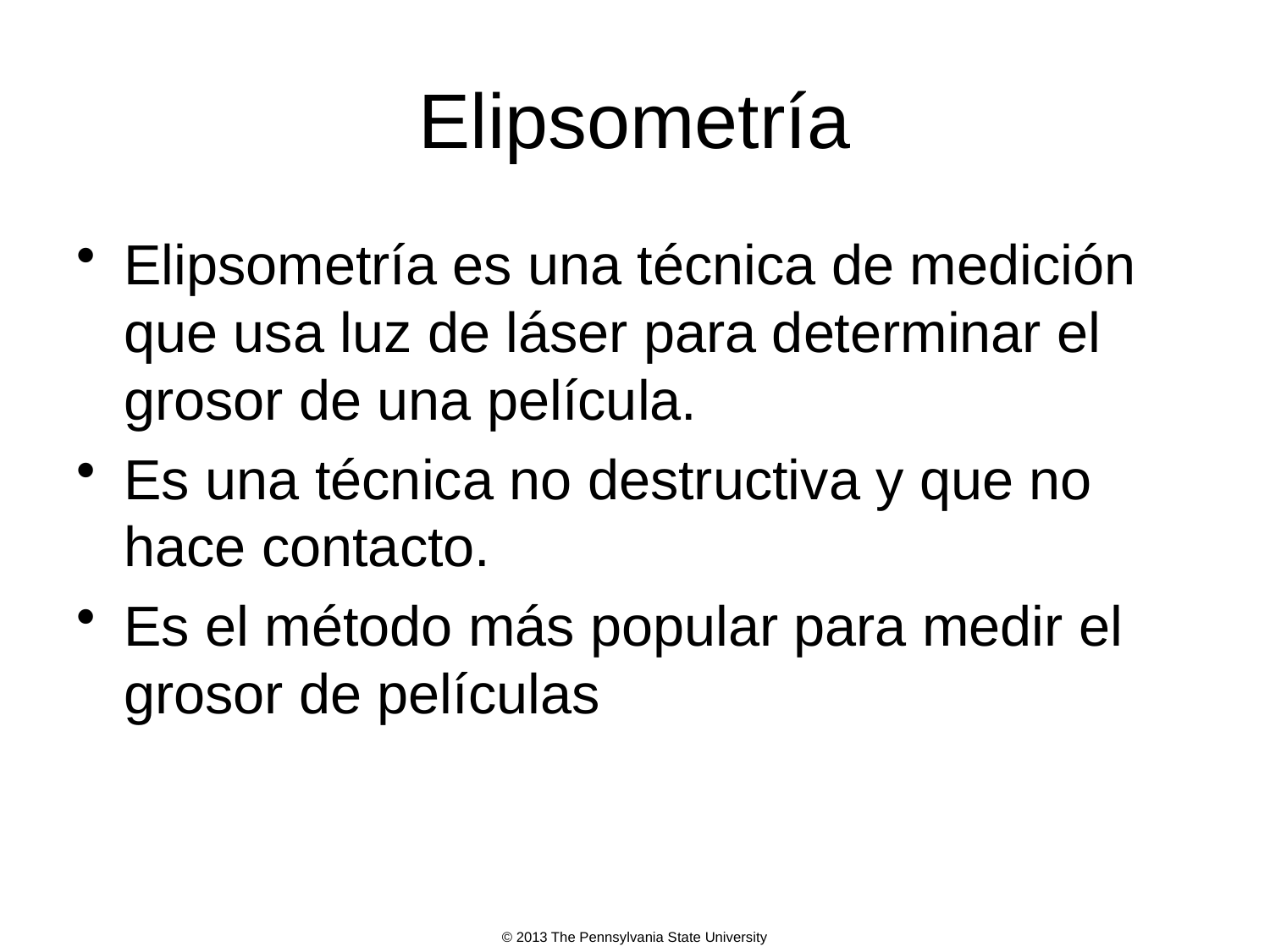

# Elipsometría
Elipsometría es una técnica de medición que usa luz de láser para determinar el grosor de una película.
Es una técnica no destructiva y que no hace contacto.
Es el método más popular para medir el grosor de películas